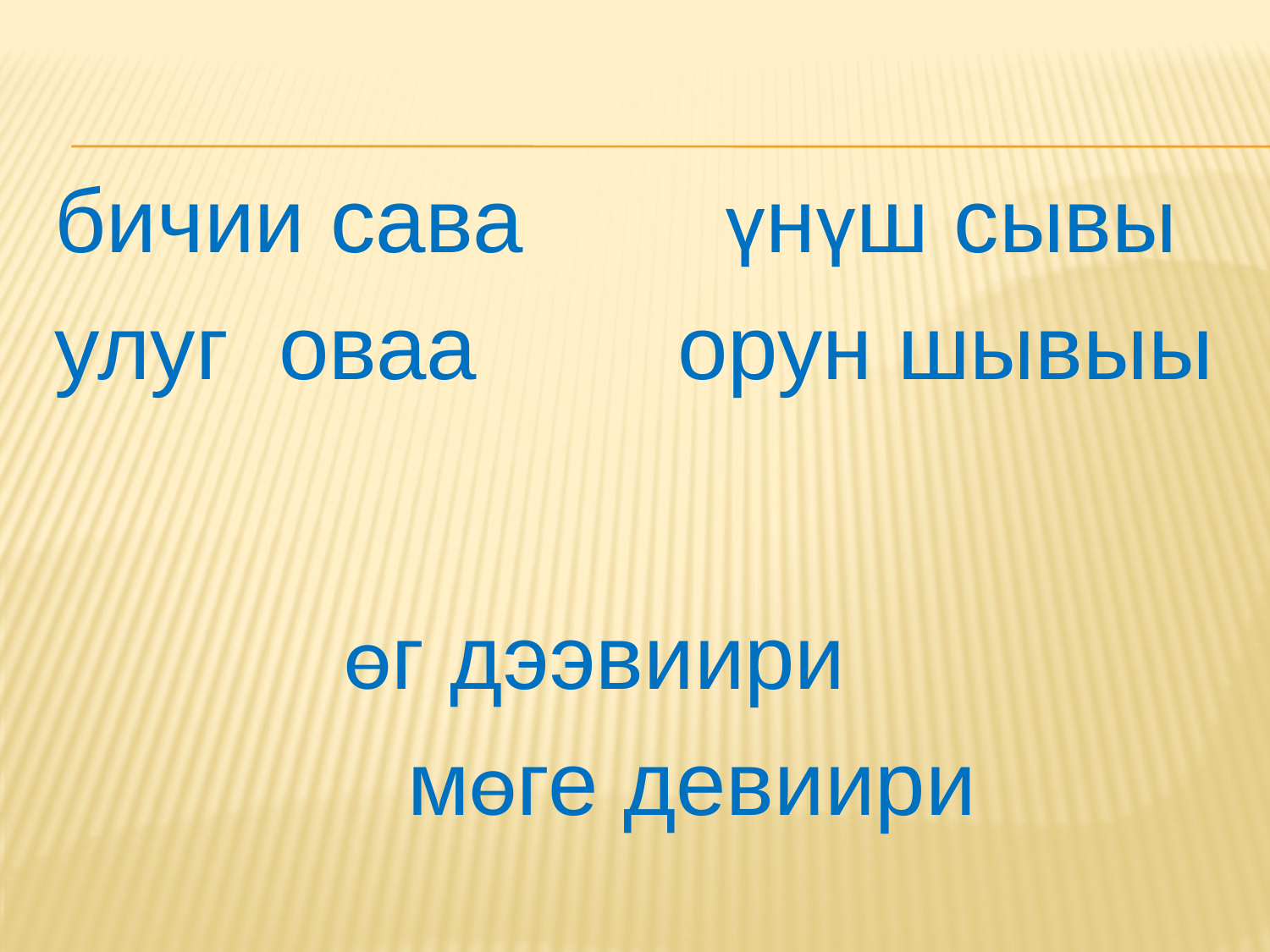

бичии сава        үнүш сывы
улуг  оваа        орун шывыы

                        өг дээвиири
              мөге девиири